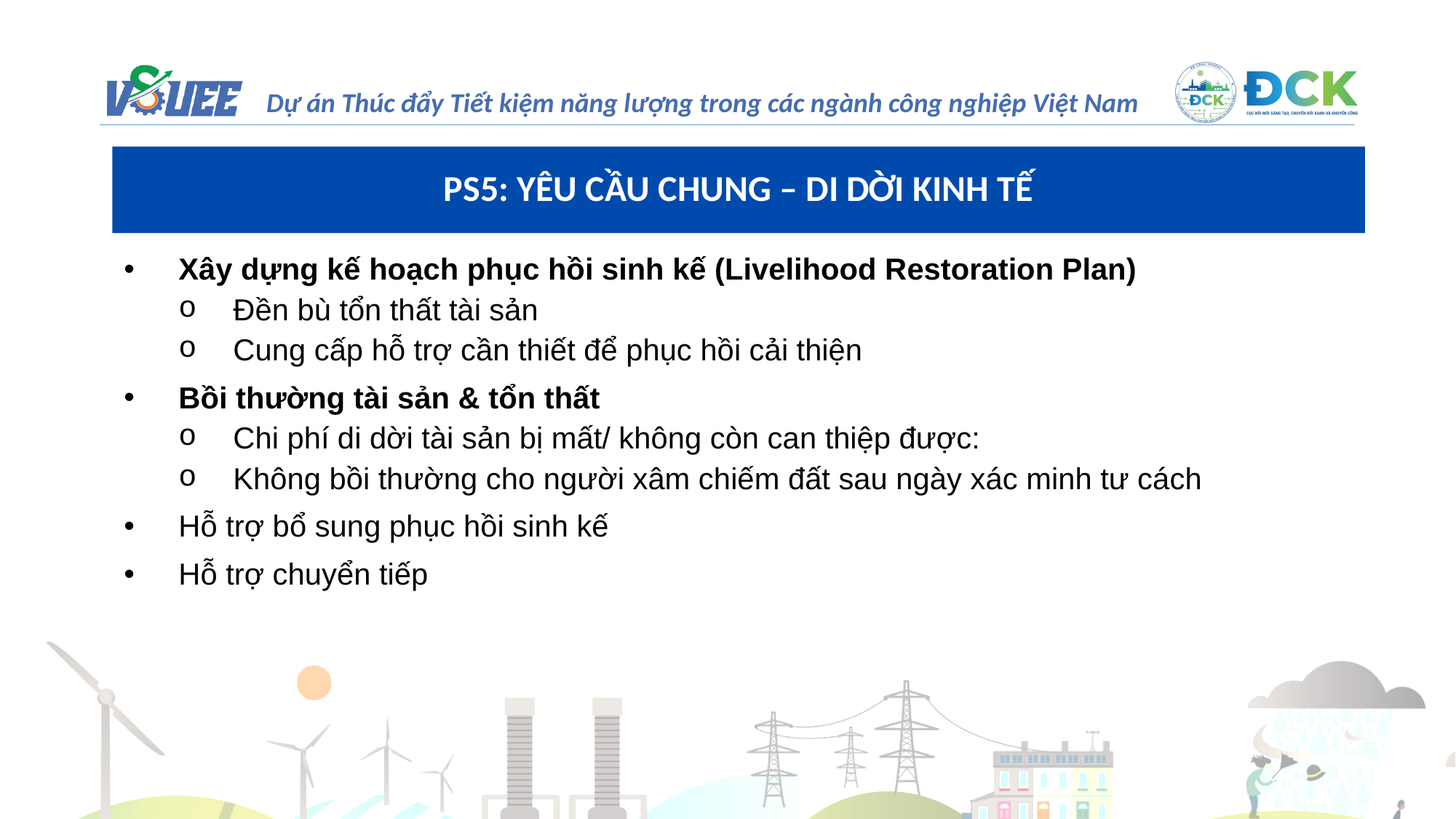

PS5: YÊU CẦU CHUNG – DI DỜI KINH TẾ
Xây dựng kế hoạch phục hồi sinh kế (Livelihood Restoration Plan)
Đền bù tổn thất tài sản
Cung cấp hỗ trợ cần thiết để phục hồi cải thiện
Bồi thường tài sản & tổn thất
Chi phí di dời tài sản bị mất/ không còn can thiệp được:
Không bồi thường cho người xâm chiếm đất sau ngày xác minh tư cách
Hỗ trợ bổ sung phục hồi sinh kế
Hỗ trợ chuyển tiếp